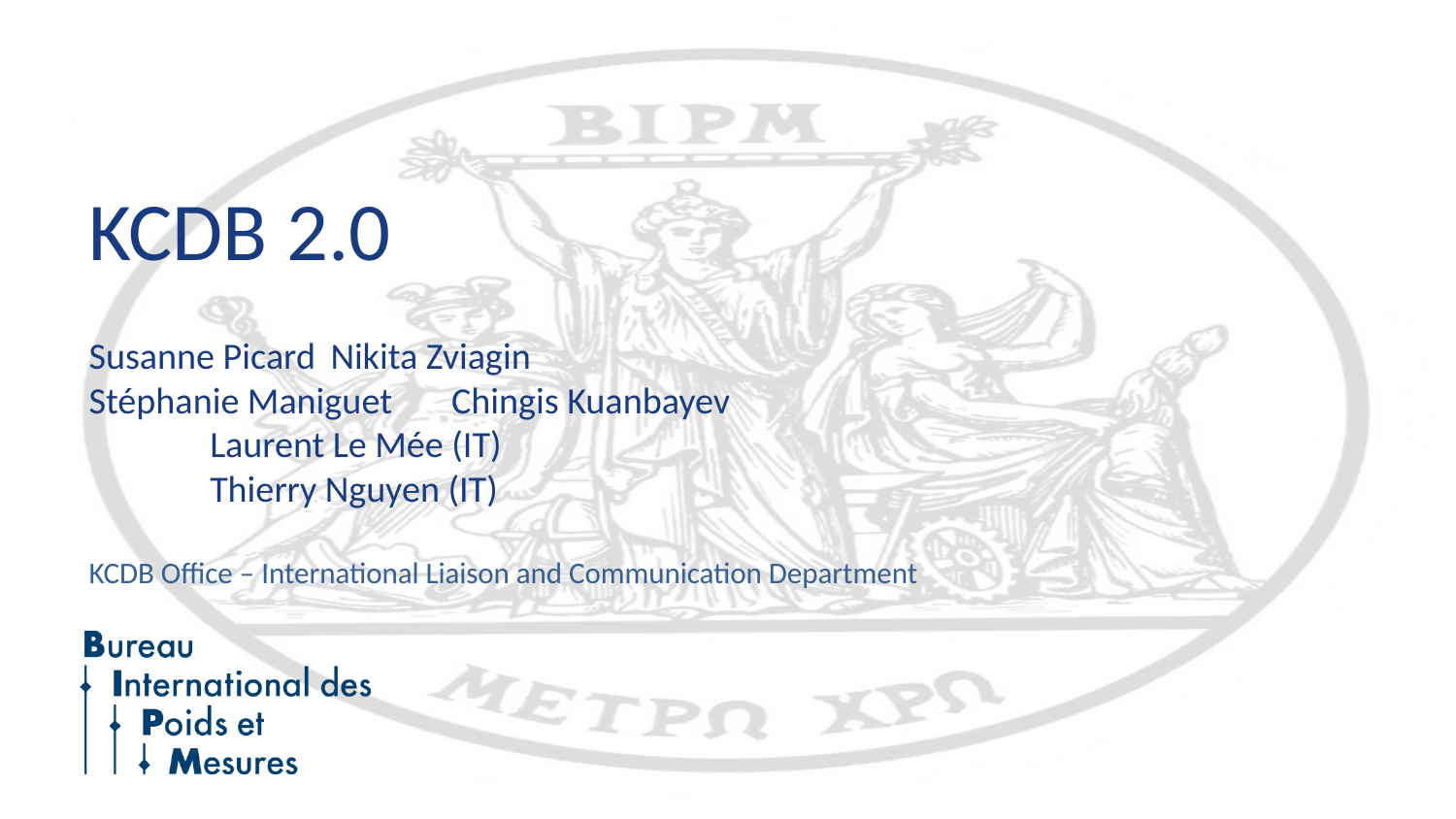

# KCDB 2.0 Susanne Picard		Nikita Zviagin Stéphanie Maniguet	Chingis Kuanbayev Laurent Le Mée (IT) Thierry Nguyen (IT) KCDB Office – International Liaison and Communication Department